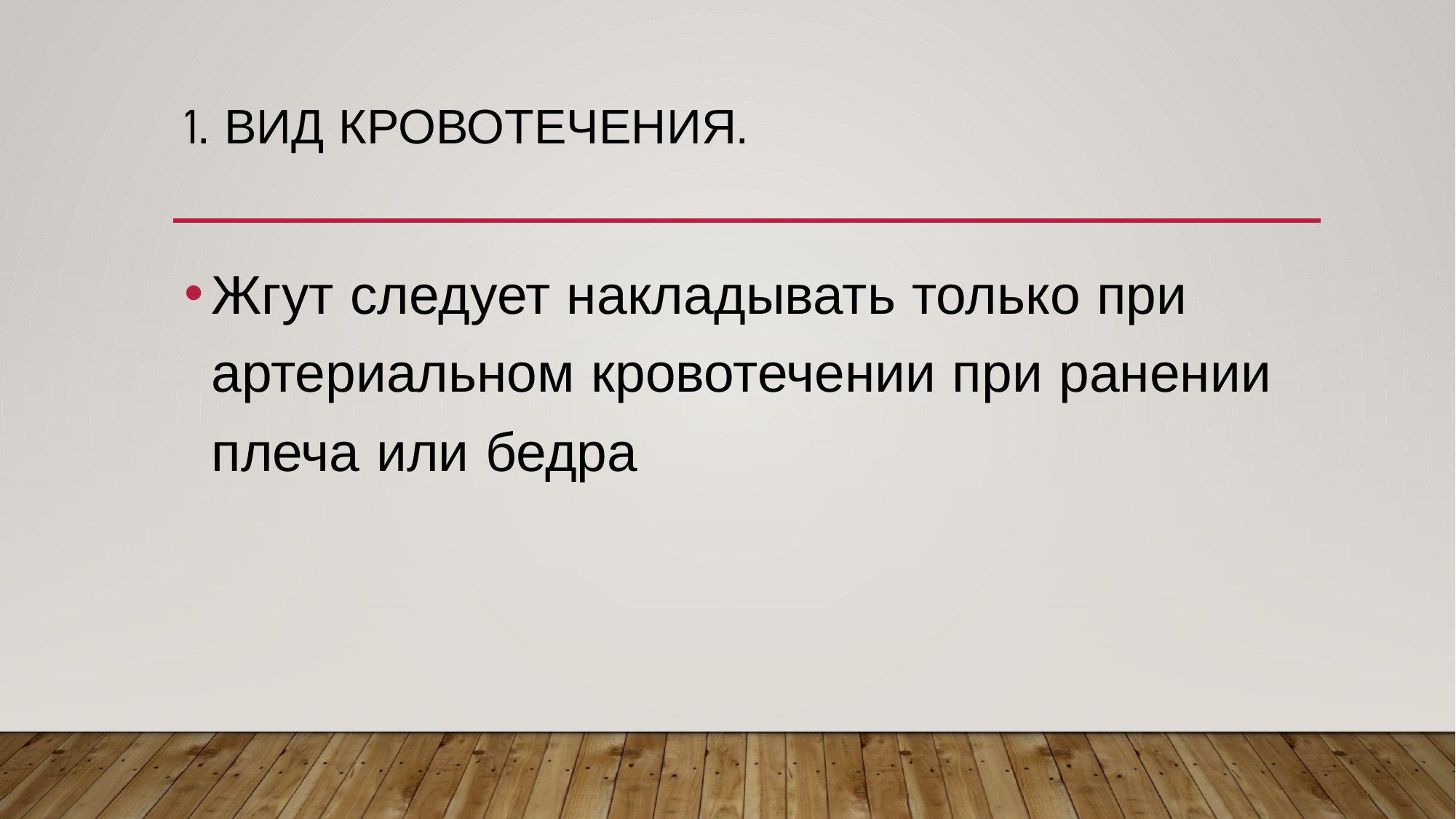

# 1. Вид кровотечения.
Жгут следует накладывать только при артериальном кровотечении при ранении плеча или бедра